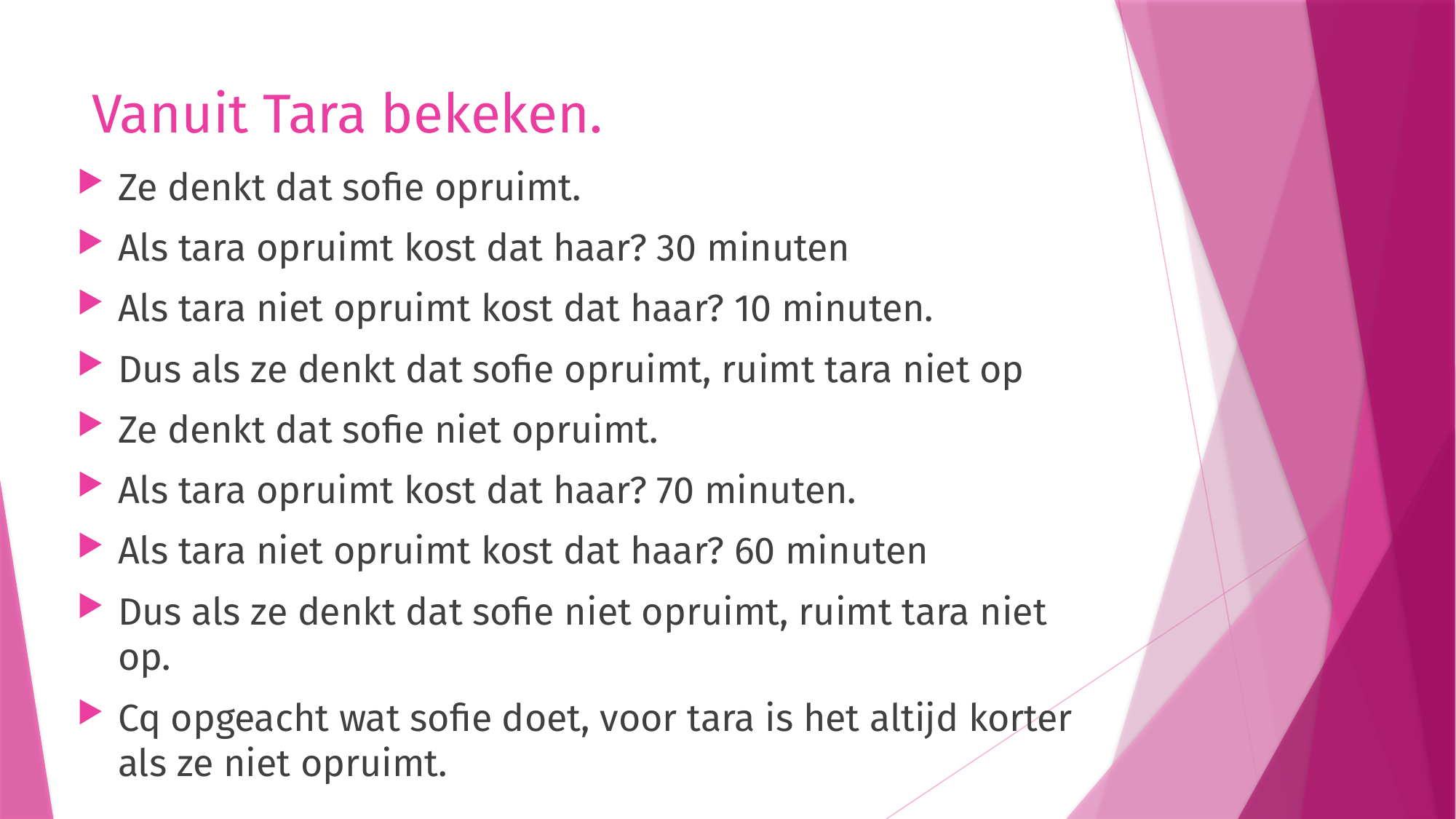

# Vanuit Tara bekeken.
Ze denkt dat sofie opruimt.
Als tara opruimt kost dat haar? 30 minuten
Als tara niet opruimt kost dat haar? 10 minuten.
Dus als ze denkt dat sofie opruimt, ruimt tara niet op
Ze denkt dat sofie niet opruimt.
Als tara opruimt kost dat haar? 70 minuten.
Als tara niet opruimt kost dat haar? 60 minuten
Dus als ze denkt dat sofie niet opruimt, ruimt tara niet op.
Cq opgeacht wat sofie doet, voor tara is het altijd korter als ze niet opruimt.